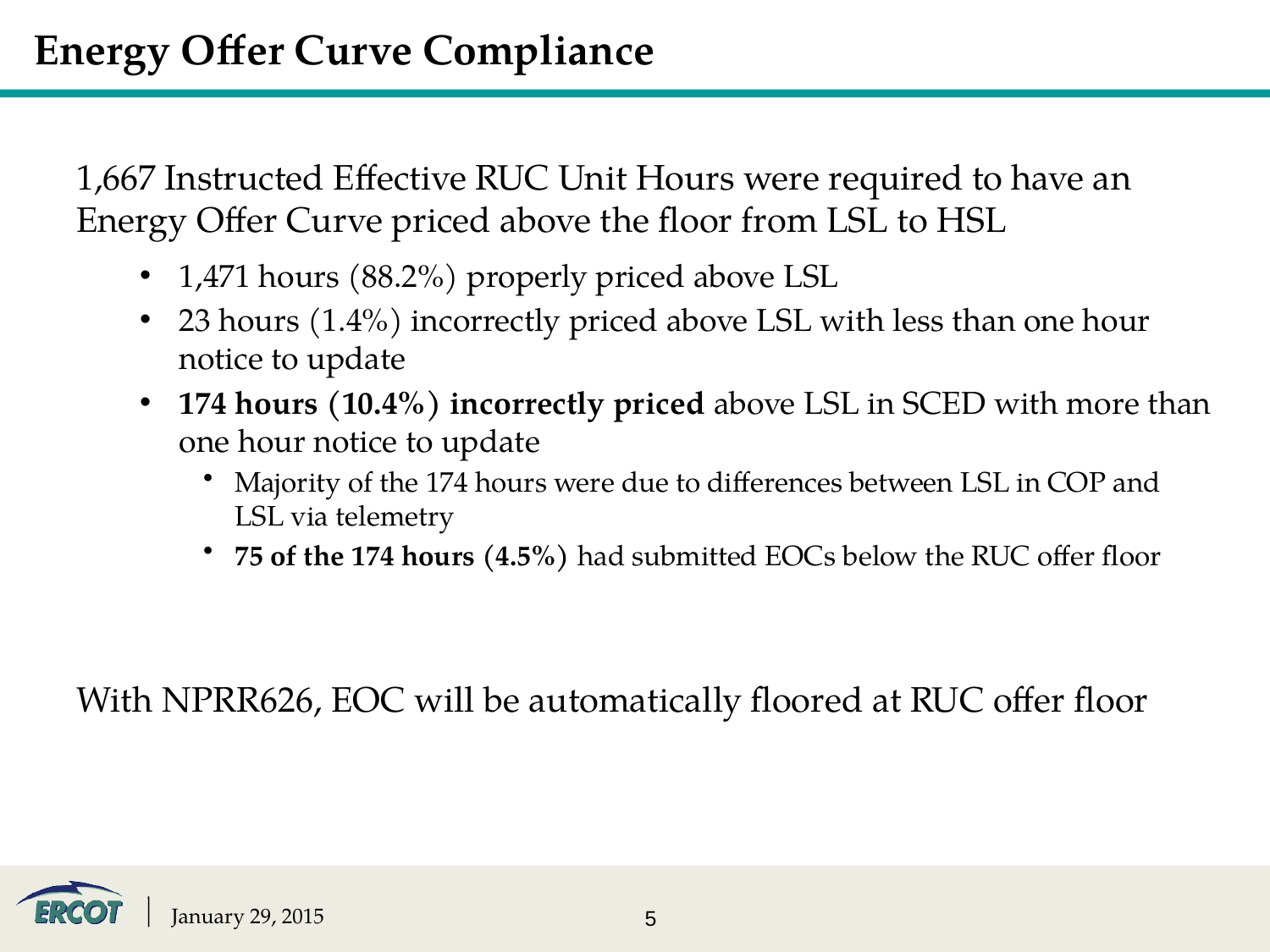

# Energy Offer Curve Compliance
1,667 Instructed Effective RUC Unit Hours were required to have an Energy Offer Curve priced above the floor from LSL to HSL

1,471 hours (88.2%) properly priced above LSL
23 hours (1.4%) incorrectly priced above LSL with less than one hour notice to update
174 hours (10.4%) incorrectly priced above LSL in SCED with more than one hour notice to update
Majority of the 174 hours were due to differences between LSL in COP and LSL via telemetry
75 of the 174 hours (4.5%) had submitted EOCs below the RUC offer floor

With NPRR626, EOC will be automatically floored at RUC offer floor

January 29, 2015